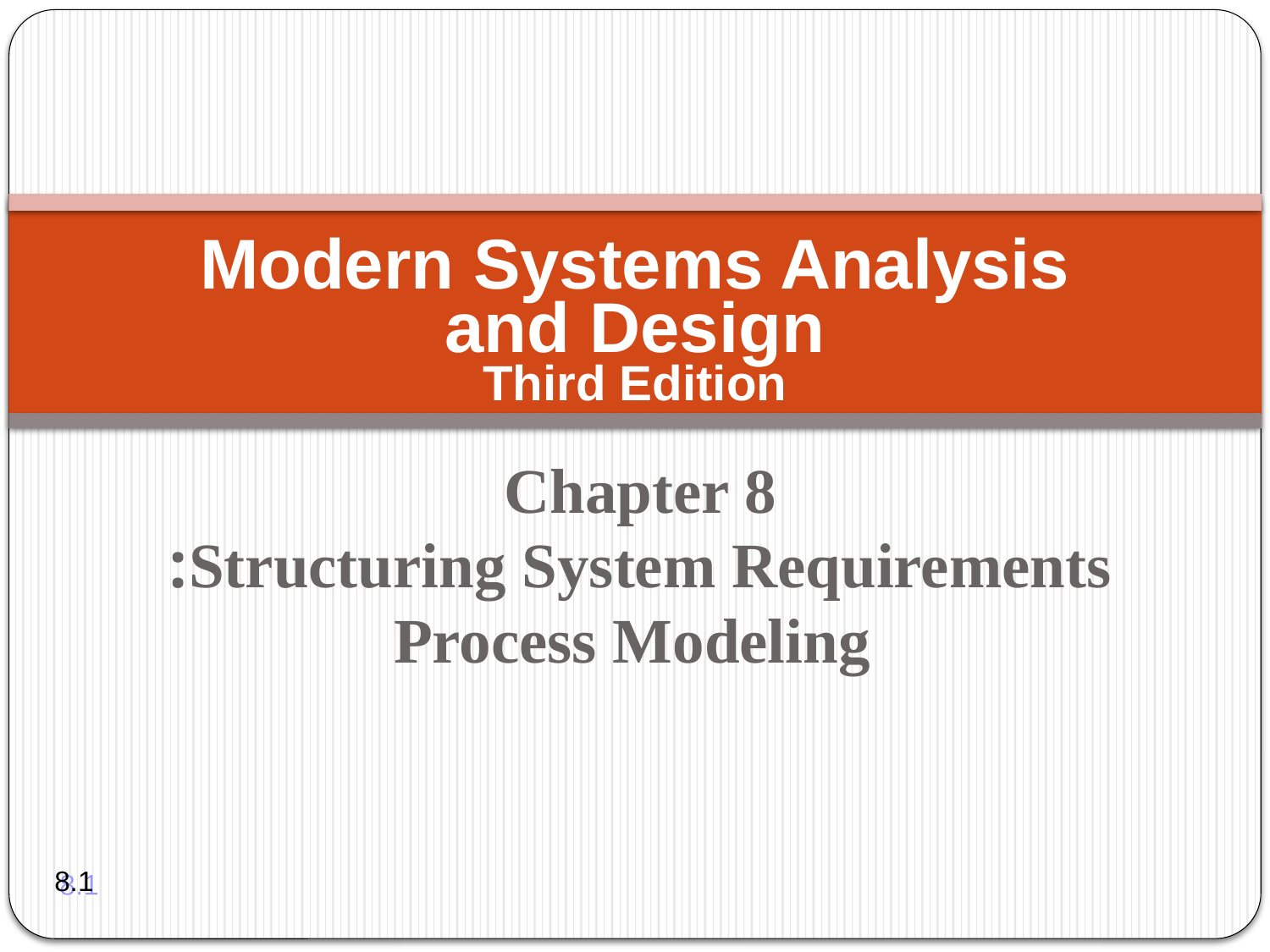

# Modern Systems Analysis and Design Third Edition
Chapter 8
Structuring System Requirements:
 Process Modeling
8.1